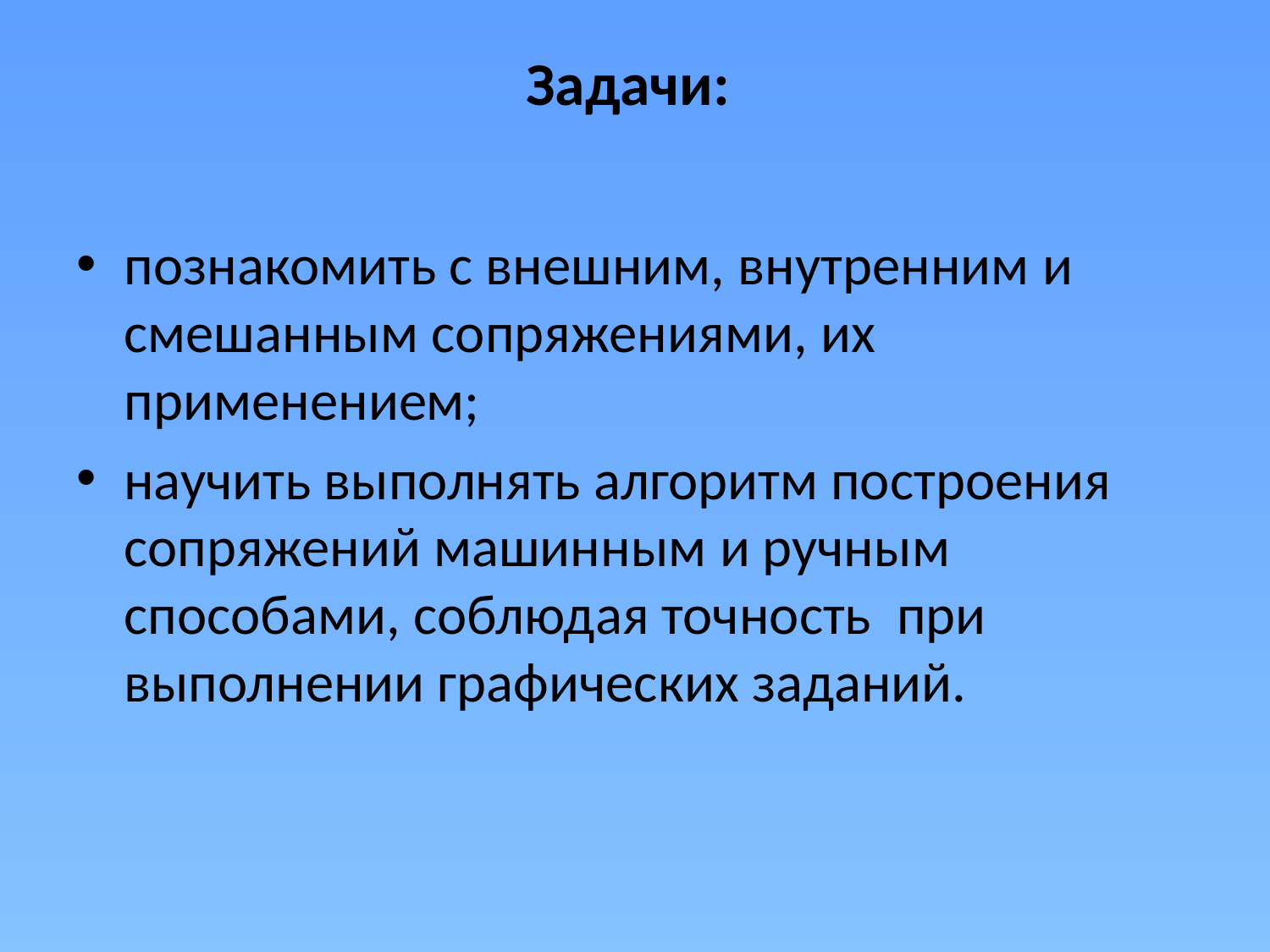

# Задачи:
познакомить с внешним, внутренним и смешанным сопряжениями, их     применением;
научить выполнять алгоритм построения сопряжений машинным и ручным способами, соблюдая точность  при выполнении графических заданий.